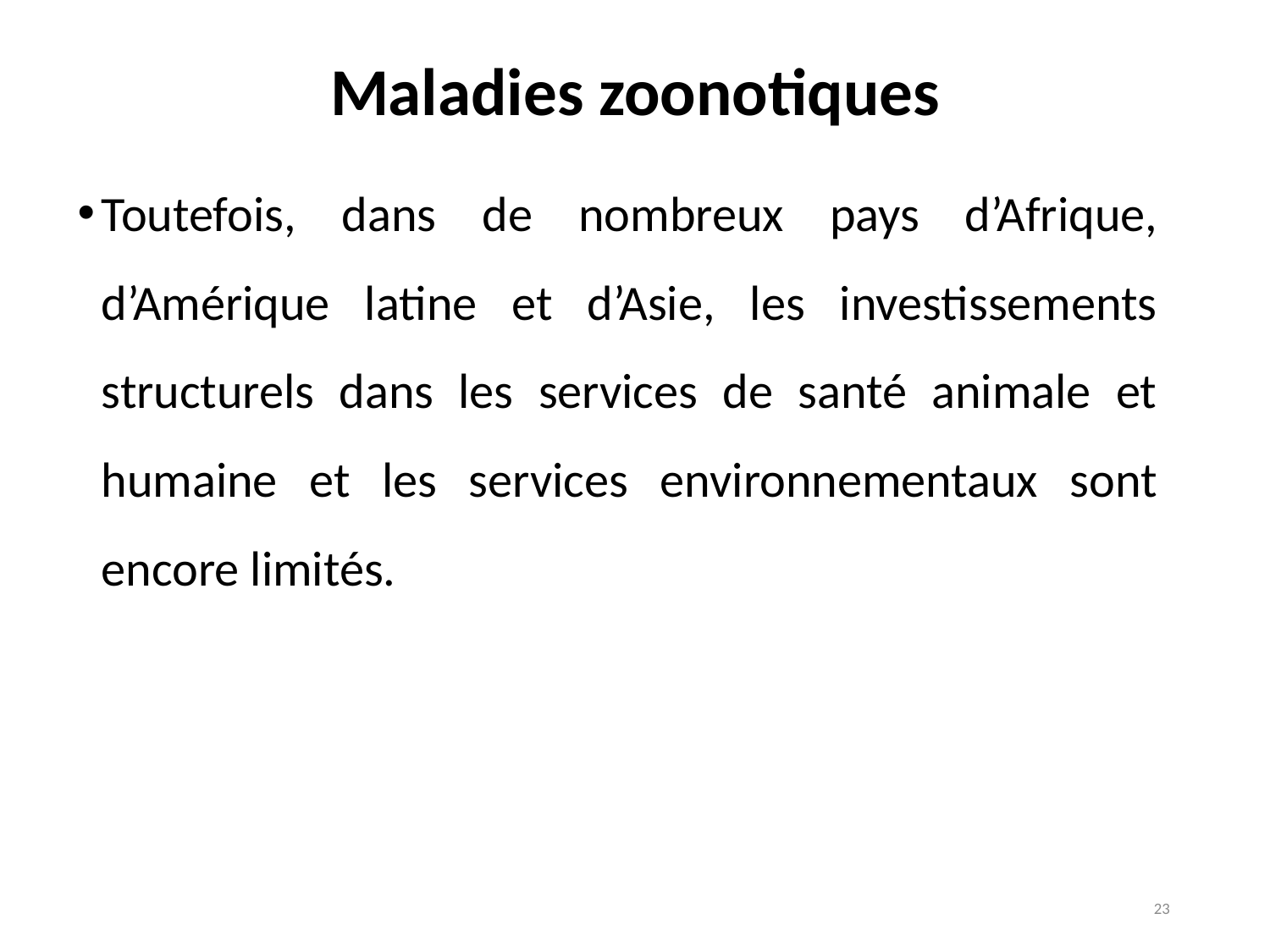

# Maladies zoonotiques
Toutefois, dans de nombreux pays d’Afrique, d’Amérique latine et d’Asie, les investissements structurels dans les services de santé animale et humaine et les services environnementaux sont encore limités.

23